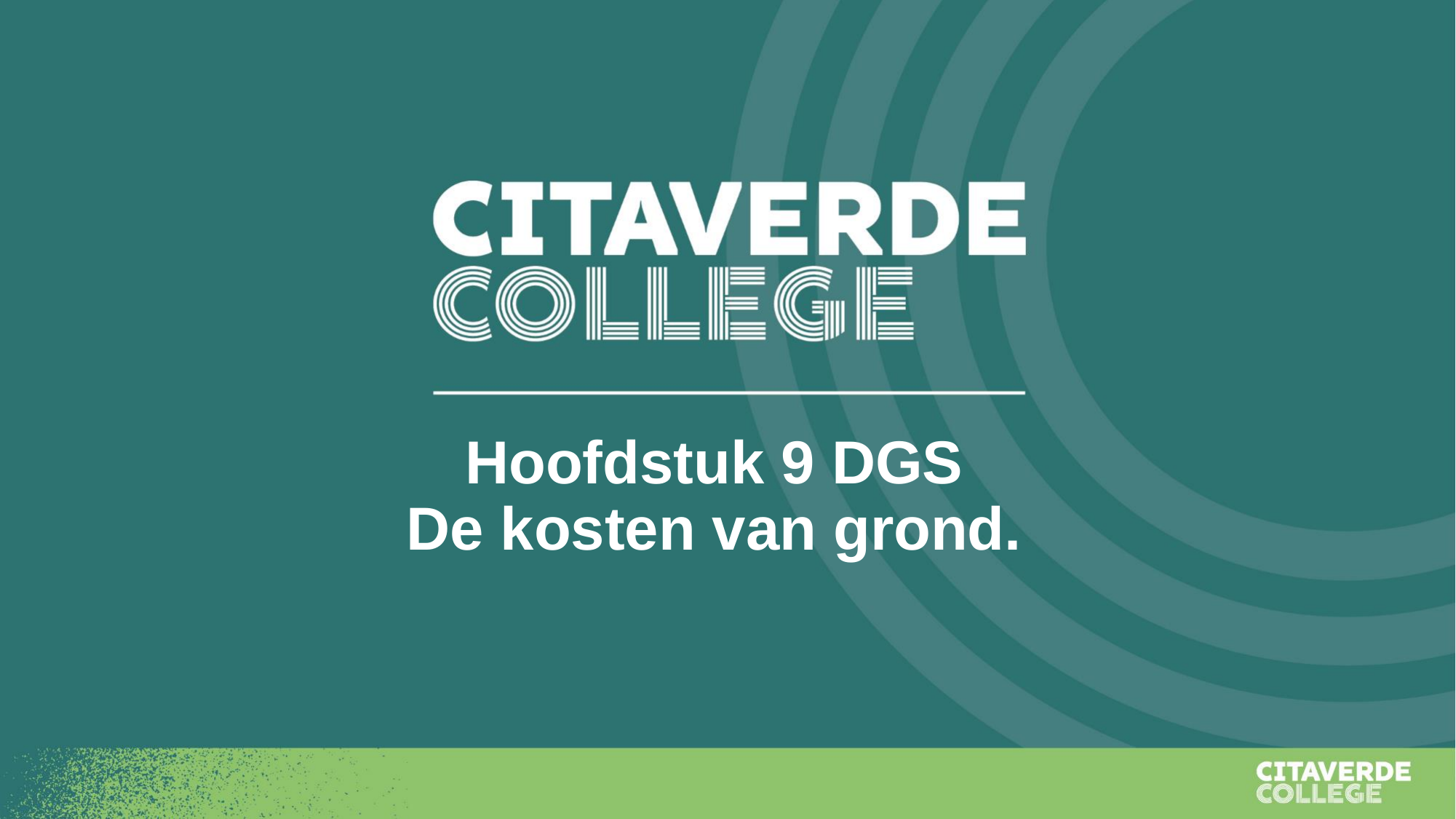

Hoofdstuk 9 DGS
De kosten van grond.